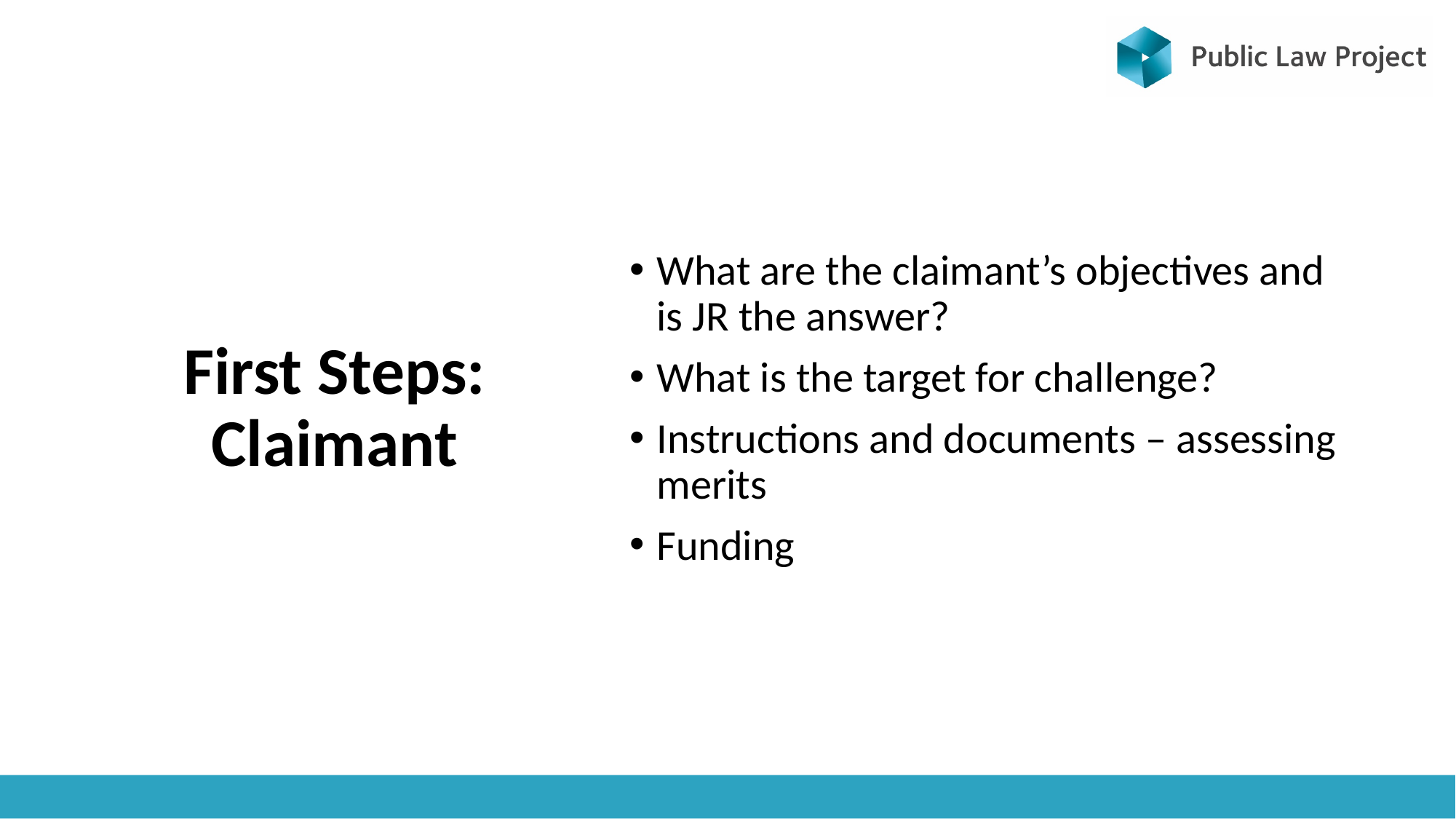

# First Steps: Claimant
What are the claimant’s objectives and is JR the answer?
What is the target for challenge?
Instructions and documents – assessing merits
Funding